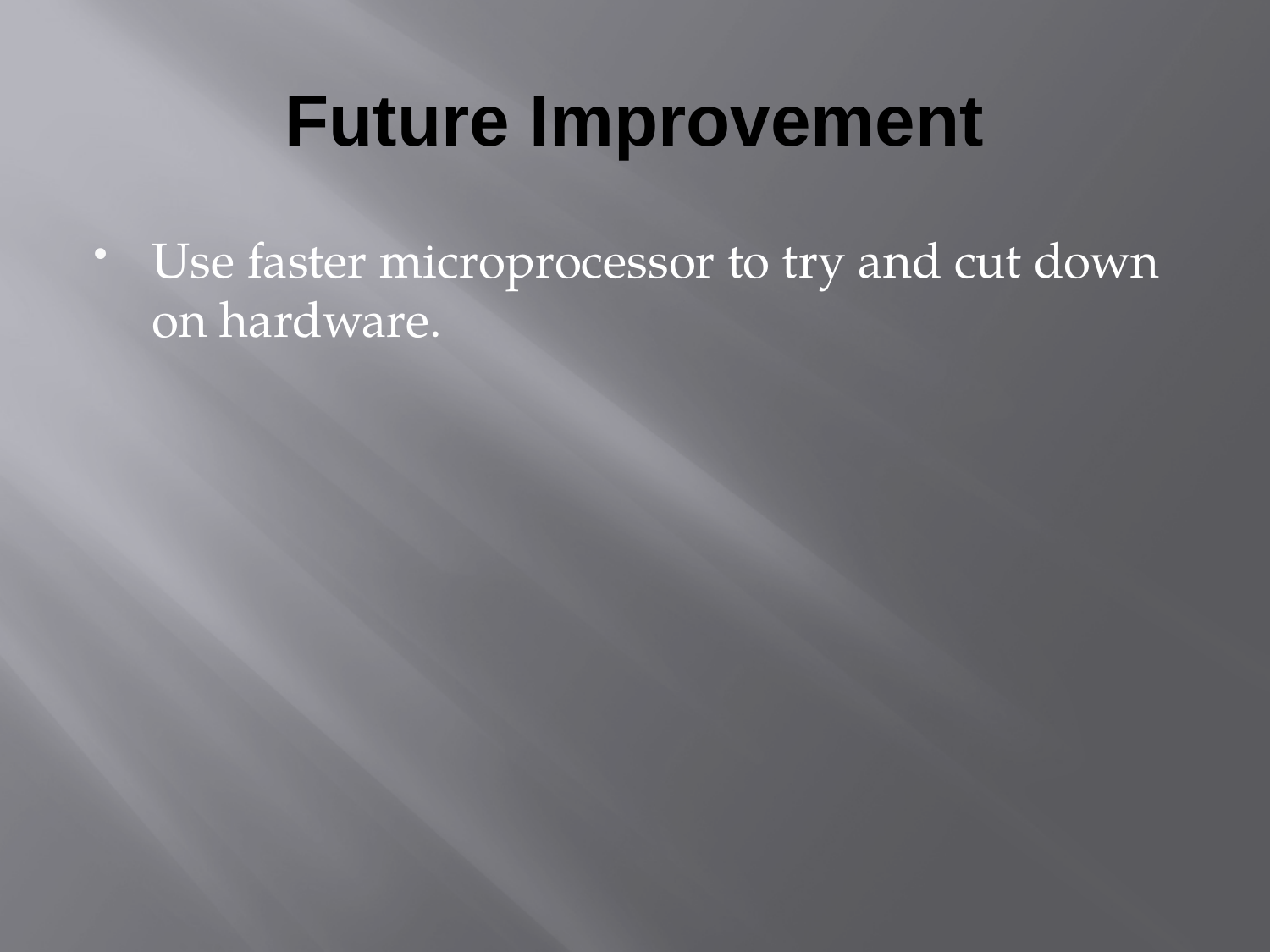

# Future Improvement
Use faster microprocessor to try and cut down on hardware.